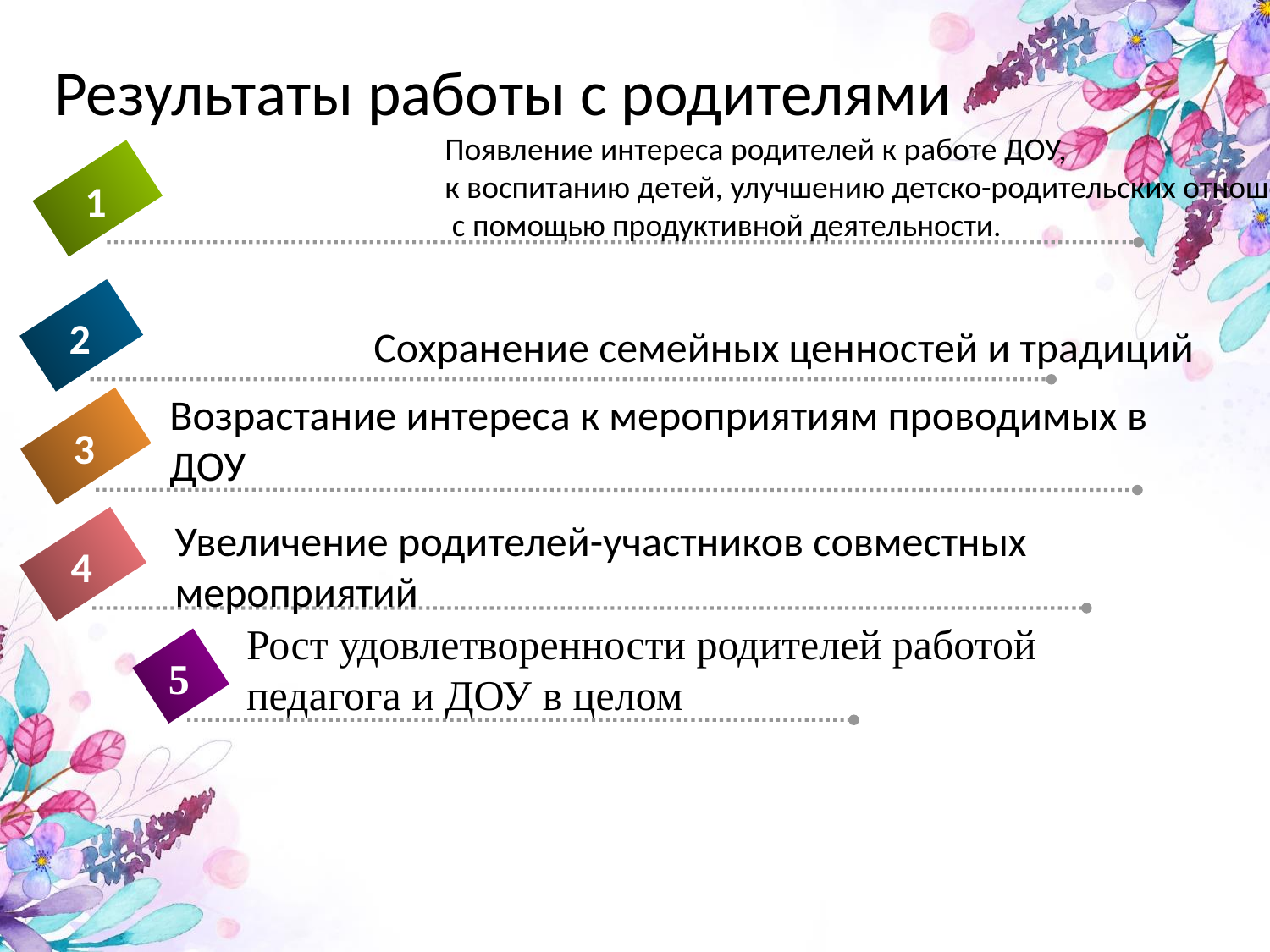

# Результаты работы с родителями
Появление интереса родителей к работе ДОУ,
к воспитанию детей, улучшению детско-родительских отношений
 с помощью продуктивной деятельности.

1

2
Сохранение семейных ценностей и традиций

Возрастание интереса к мероприятиям проводимых в ДОУ

3

Увеличение родителей-участников совместных мероприятий

4

Рост удовлетворенности родителей работой
педагога и ДОУ в целом

5